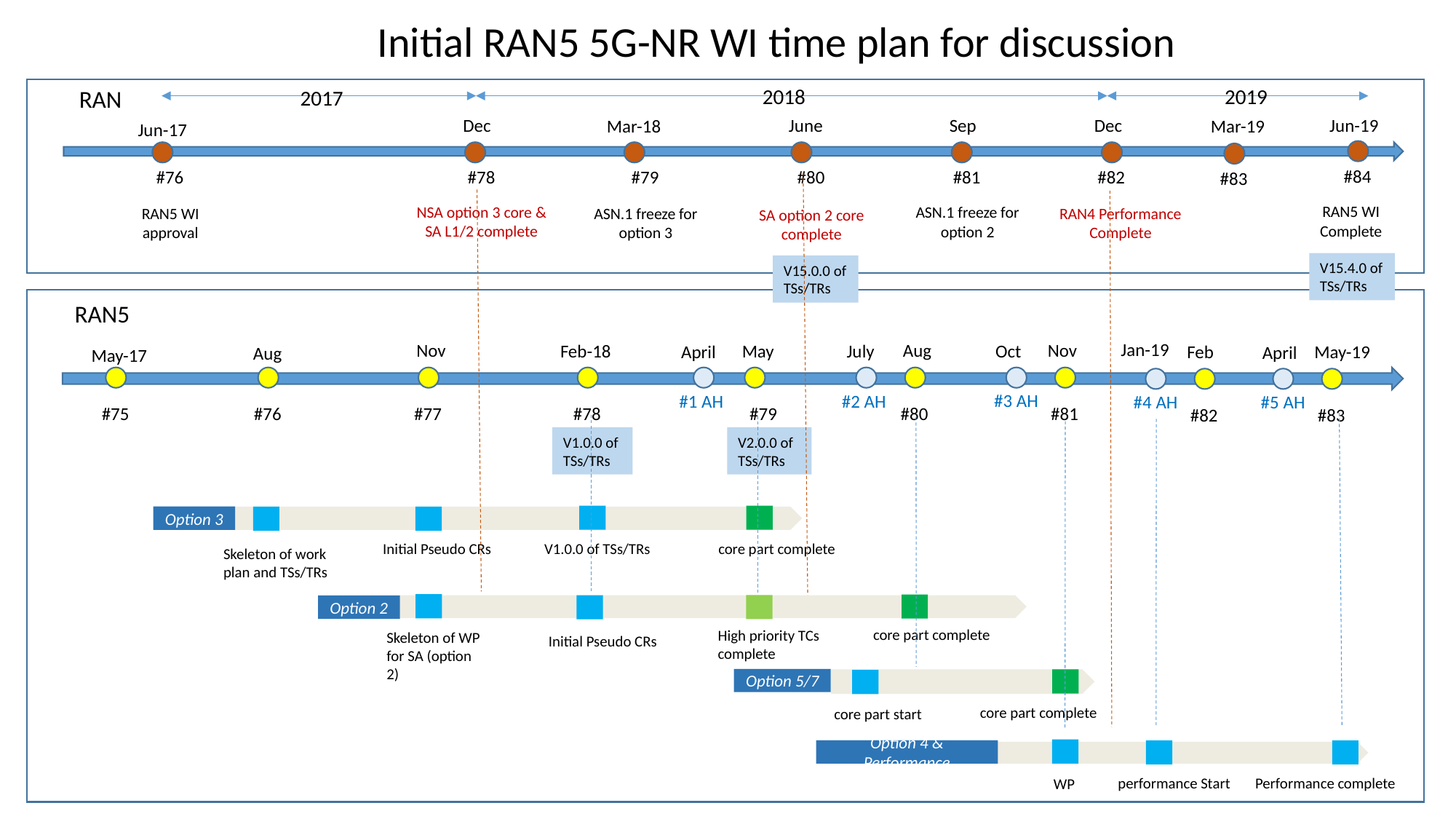

Initial RAN5 5G-NR WI time plan for discussion
2019
2018
RAN
2017

Jun-19
Dec
Sep
Dec
June
Mar-18
Mar-19
Jun-17

#84
#81
#82
#78
#79
#80
#76
#83
RAN5 WI Complete
NSA option 3 core & SA L1/2 complete
ASN.1 freeze for option 2
RAN4 Performance Complete
RAN5 WI approval
ASN.1 freeze for option 3
SA option 2 core complete
V15.4.0 of TSs/TRs
V15.0.0 of TSs/TRs

RAN5
Jan-19
Aug
Nov
Nov
May
Feb-18
July
Oct
Feb
May-19
April
April
Aug
May-17

#3 AH
#2 AH
#1 AH
#4 AH
#5 AH
#81
#78
#79
#80
#77
#75
#76
#82
#83
V1.0.0 of TSs/TRs
V2.0.0 of TSs/TRs

Option 3

Initial Pseudo CRs
V1.0.0 of TSs/TRs
core part complete
Skeleton of work plan and TSs/TRs

Option 2
core part complete
High priority TCs complete
Skeleton of WP for SA (option 2)
Initial Pseudo CRs
Option 5/7

core part complete
core part start

Option 4 & Performance

performance Start
Performance complete
WP